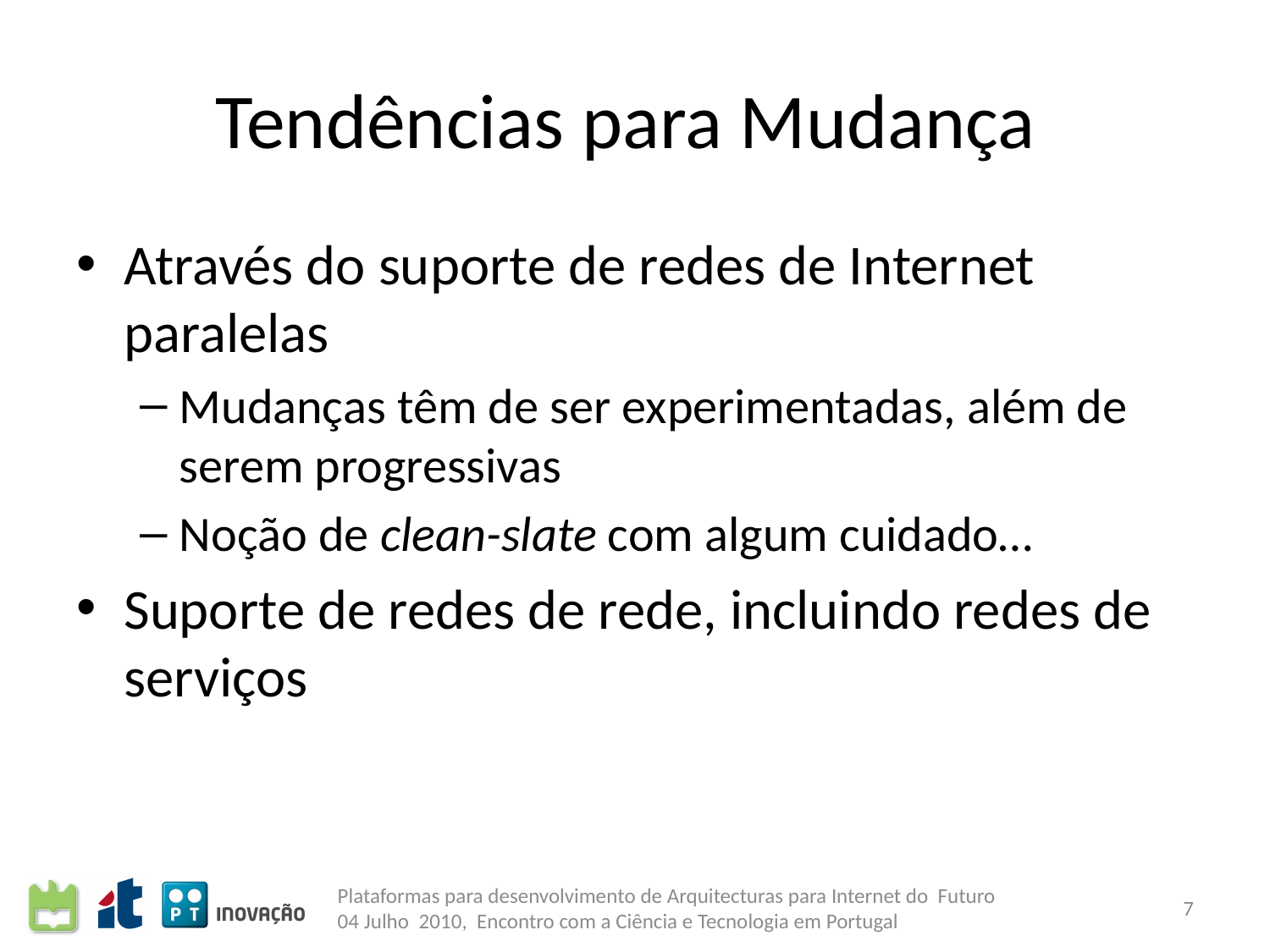

# Tendências para Mudança
Através do suporte de redes de Internet paralelas
Mudanças têm de ser experimentadas, além de serem progressivas
Noção de clean-slate com algum cuidado…
Suporte de redes de rede, incluindo redes de serviços

Plataformas para desenvolvimento de Arquitecturas para Internet do  Futuro
04 Julho  2010,  Encontro com a Ciência e Tecnologia em Portugal
7